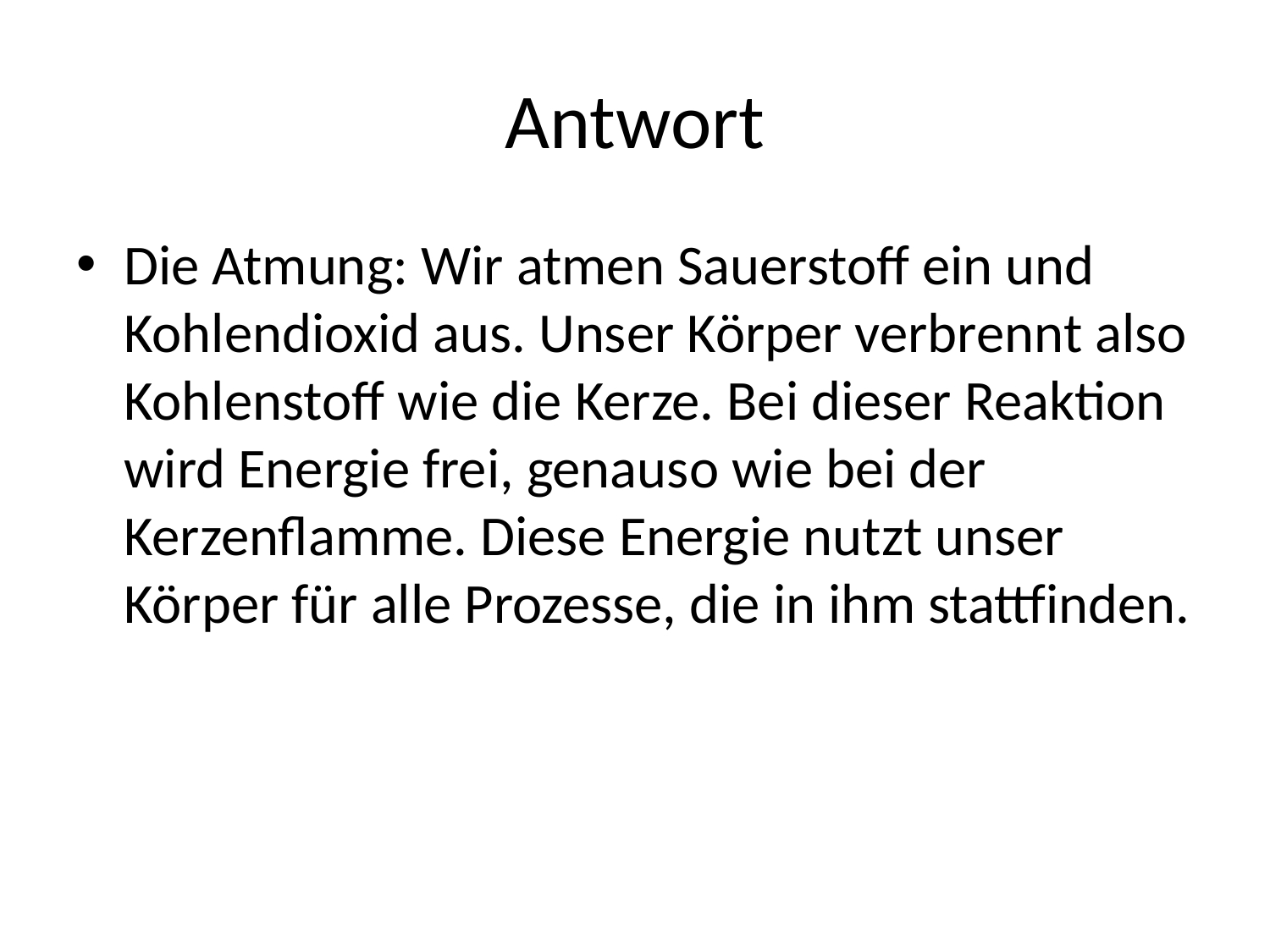

# Antwort
Die Atmung: Wir atmen Sauerstoff ein und Kohlendioxid aus. Unser Körper verbrennt also Kohlenstoff wie die Kerze. Bei dieser Reaktion wird Energie frei, genauso wie bei der Kerzenflamme. Diese Energie nutzt unser Körper für alle Prozesse, die in ihm stattfinden.